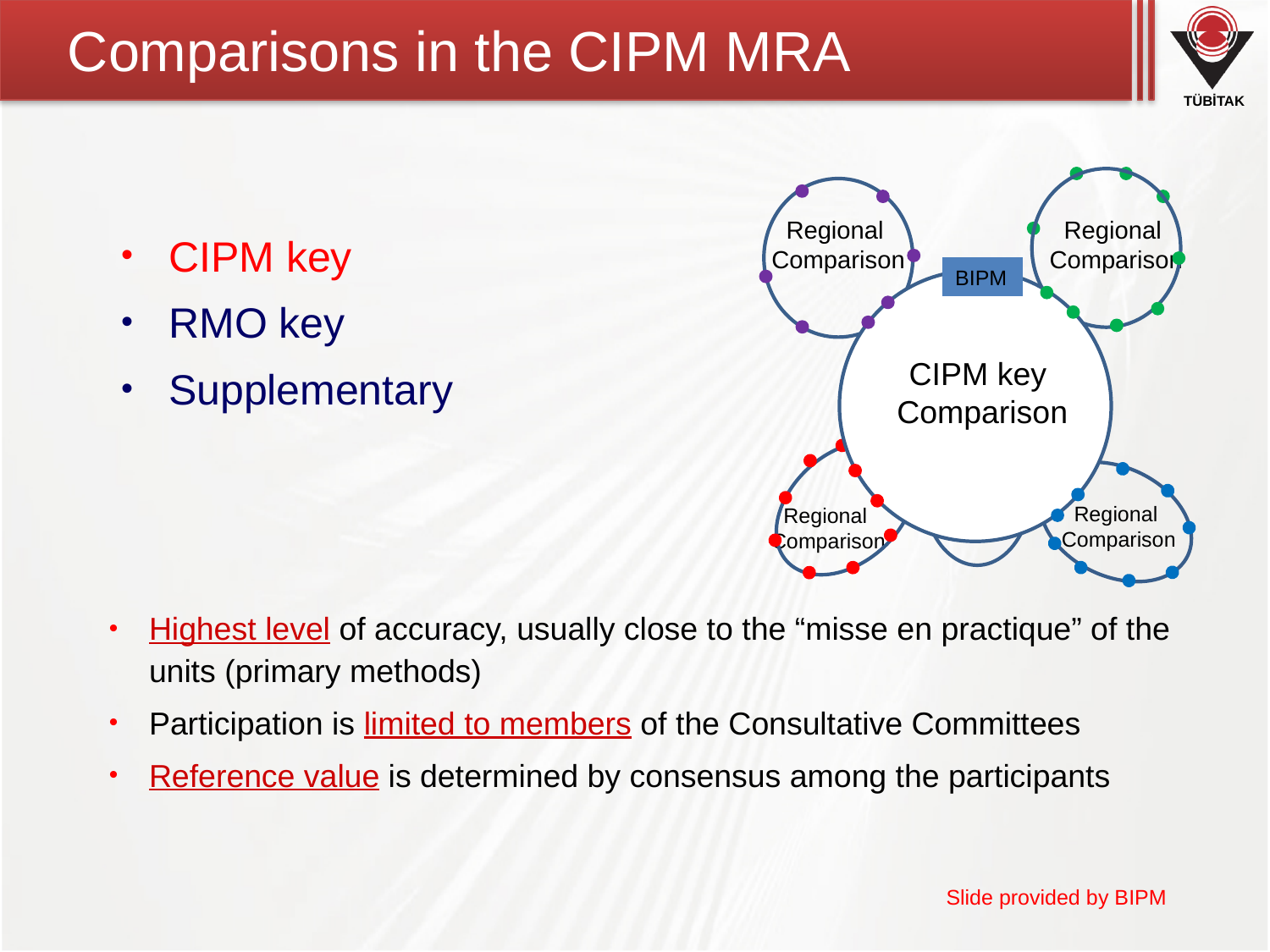

# Comparisons in the CIPM MRA

Regional
Comparison
Regional
Comparison
CIPM key
RMO key
Supplementary

BIPM

CIPM key
Comparison

Regional
Comparison

Regional
Comparison

Highest level of accuracy, usually close to the “misse en practique” of the units (primary methods)
Participation is limited to members of the Consultative Committees
Reference value is determined by consensus among the participants
Slide provided by BIPM